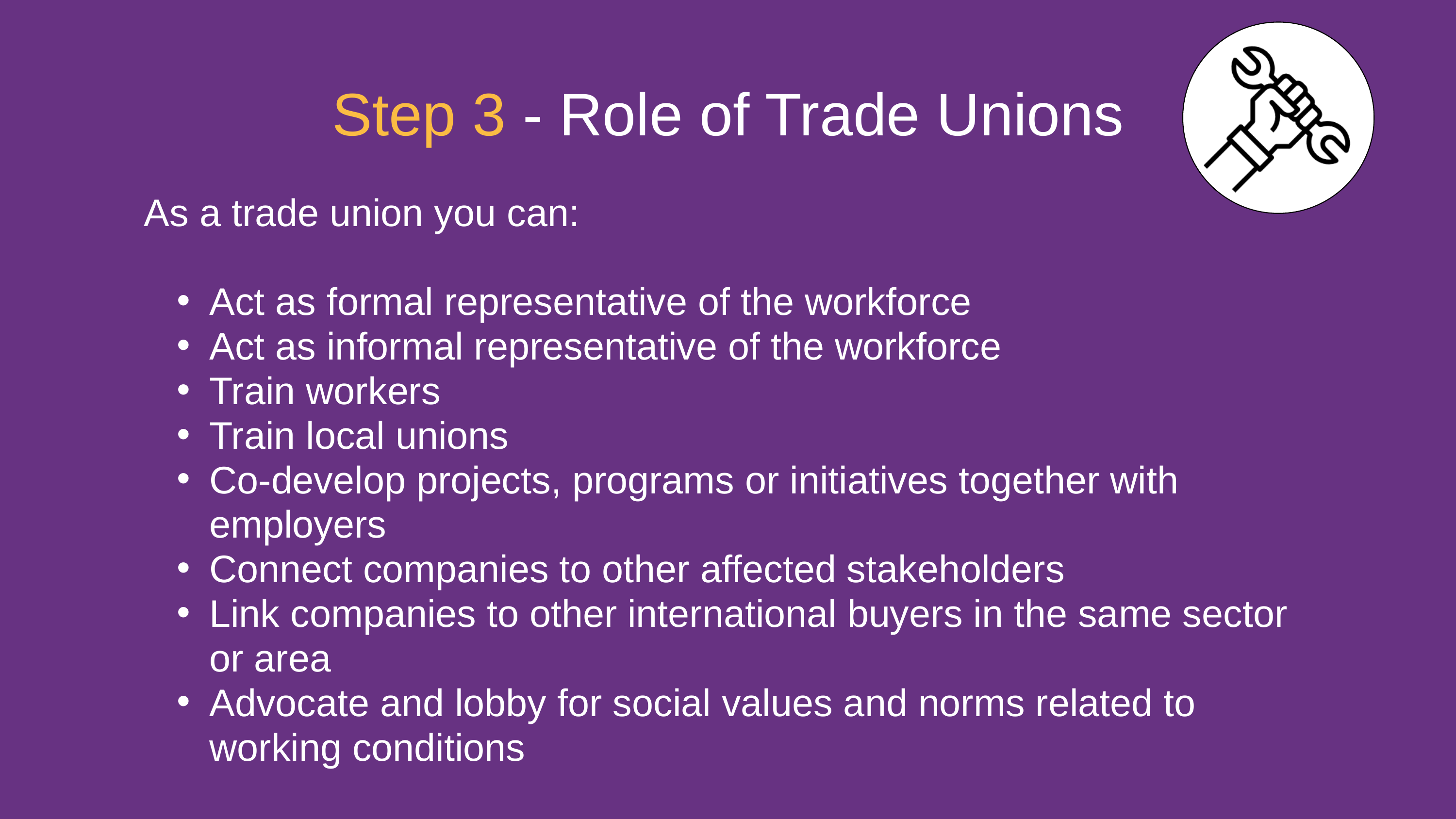

Step 3 - Role of Trade Unions
As a trade union you can:

Act as formal representative of the workforce
Act as informal representative of the workforce
Train workers
Train local unions
Co-develop projects, programs or initiatives together with employers
Connect companies to other affected stakeholders
Link companies to other international buyers in the same sector or area
Advocate and lobby for social values and norms related to working conditions